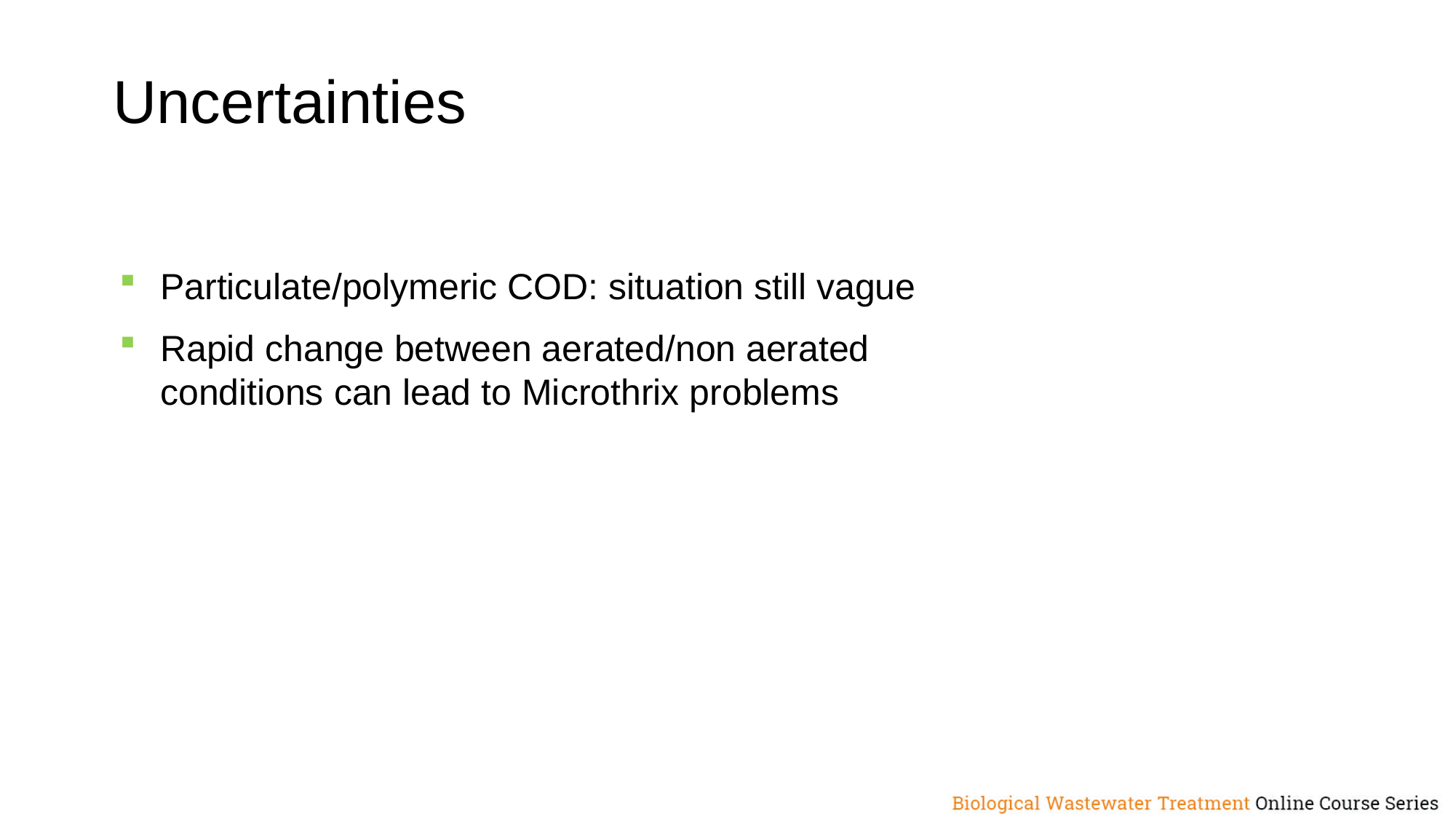

Uncertainties
Particulate/polymeric COD: situation still vague
Rapid change between aerated/non aerated conditions can lead to Microthrix problems